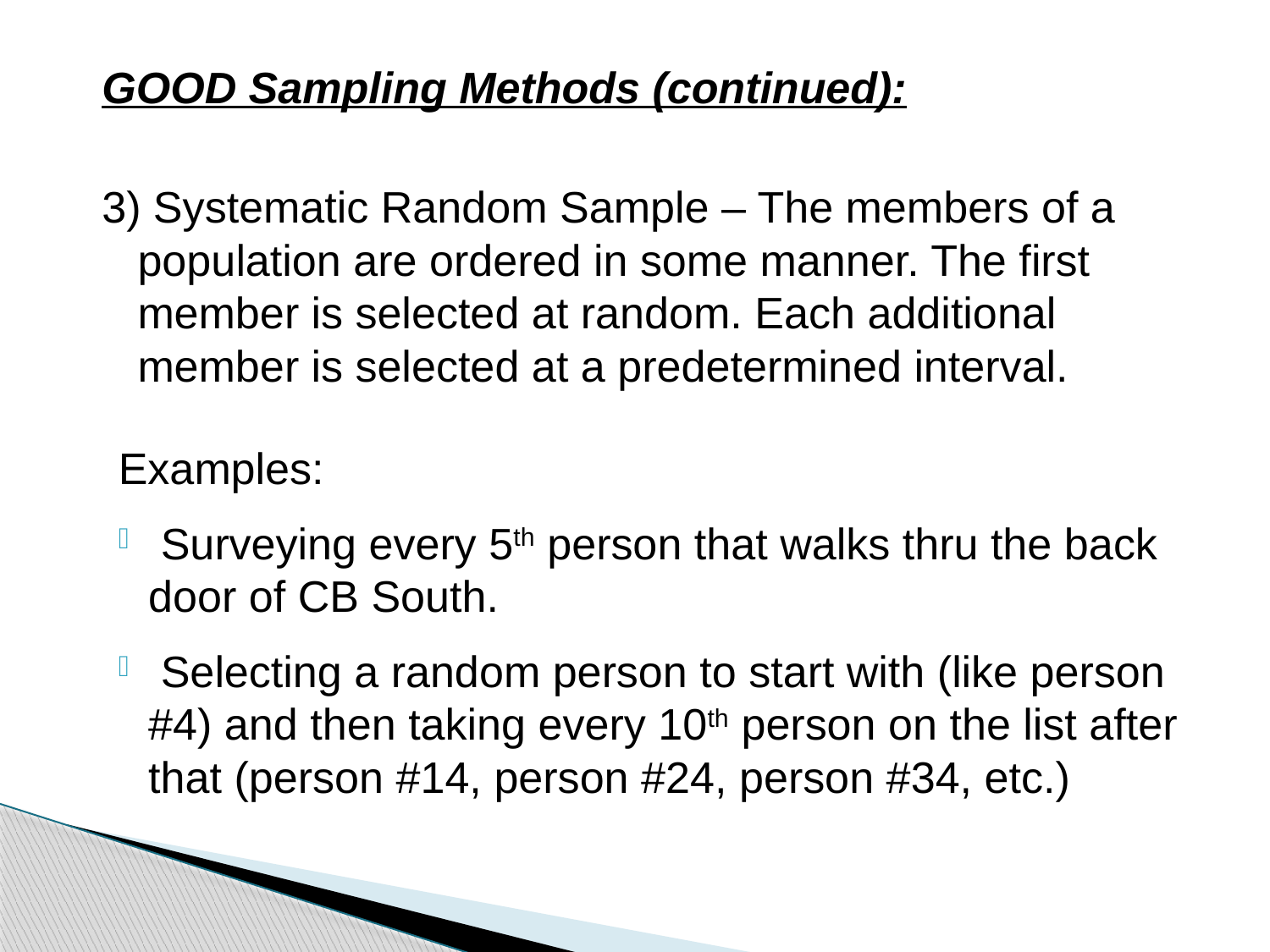

GOOD Sampling Methods (continued):

3) Systematic Random Sample – The members of a population are ordered in some manner. The first member is selected at random. Each additional member is selected at a predetermined interval.

Examples:
 Surveying every 5th person that walks thru the back door of CB South.
 Selecting a random person to start with (like person #4) and then taking every 10th person on the list after that (person #14, person #24, person #34, etc.)